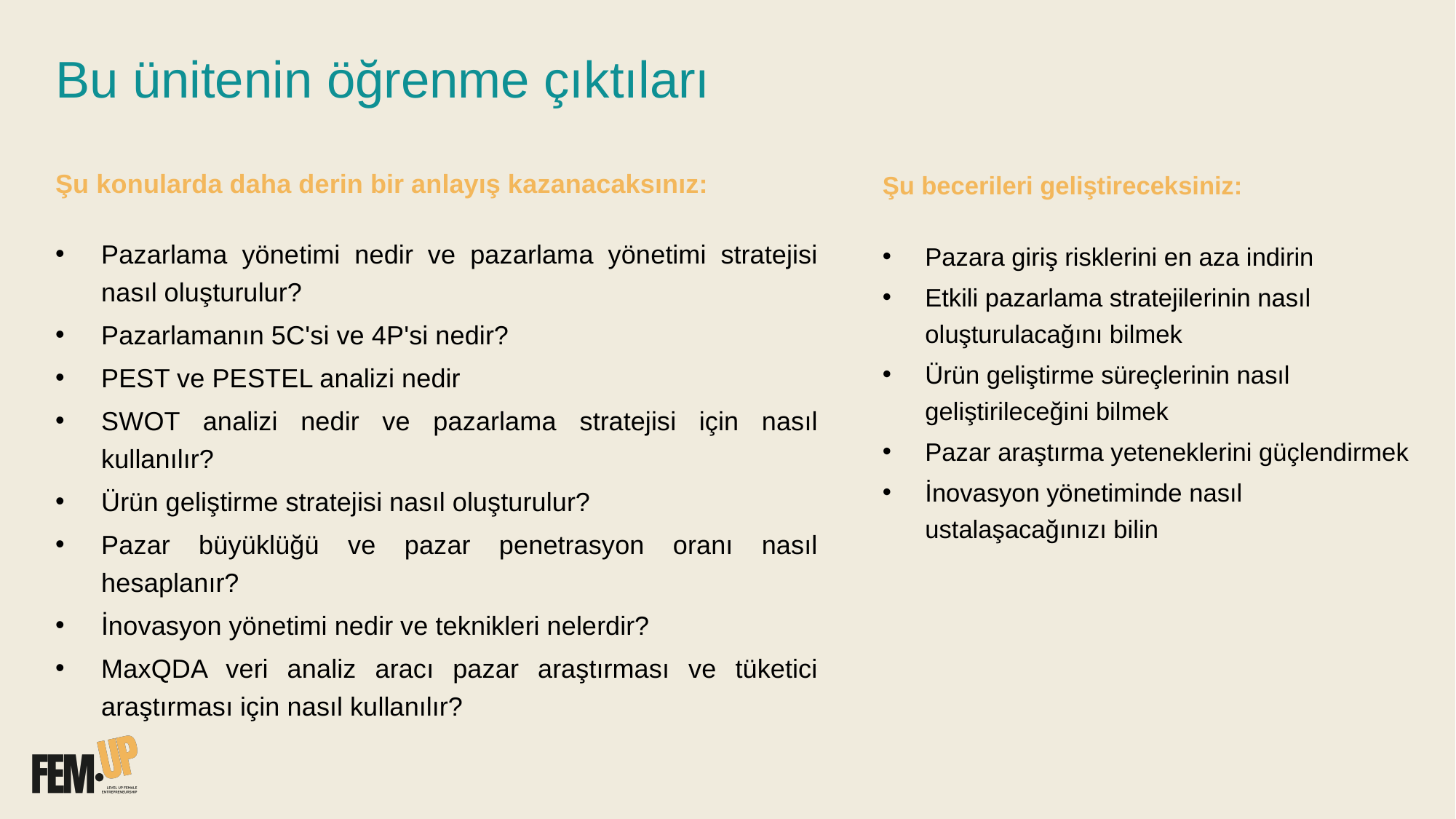

# Bu ünitenin öğrenme çıktıları
Şu konularda daha derin bir anlayış kazanacaksınız:

Pazarlama yönetimi nedir ve pazarlama yönetimi stratejisi nasıl oluşturulur?
Pazarlamanın 5C'si ve 4P'si nedir?
PEST ve PESTEL analizi nedir
SWOT analizi nedir ve pazarlama stratejisi için nasıl kullanılır?
Ürün geliştirme stratejisi nasıl oluşturulur?
Pazar büyüklüğü ve pazar penetrasyon oranı nasıl hesaplanır?
İnovasyon yönetimi nedir ve teknikleri nelerdir?
MaxQDA veri analiz aracı pazar araştırması ve tüketici araştırması için nasıl kullanılır?

Şu becerileri geliştireceksiniz:

Pazara giriş risklerini en aza indirin
Etkili pazarlama stratejilerinin nasıl oluşturulacağını bilmek
Ürün geliştirme süreçlerinin nasıl geliştirileceğini bilmek
Pazar araştırma yeteneklerini güçlendirmek
İnovasyon yönetiminde nasıl ustalaşacağınızı bilin